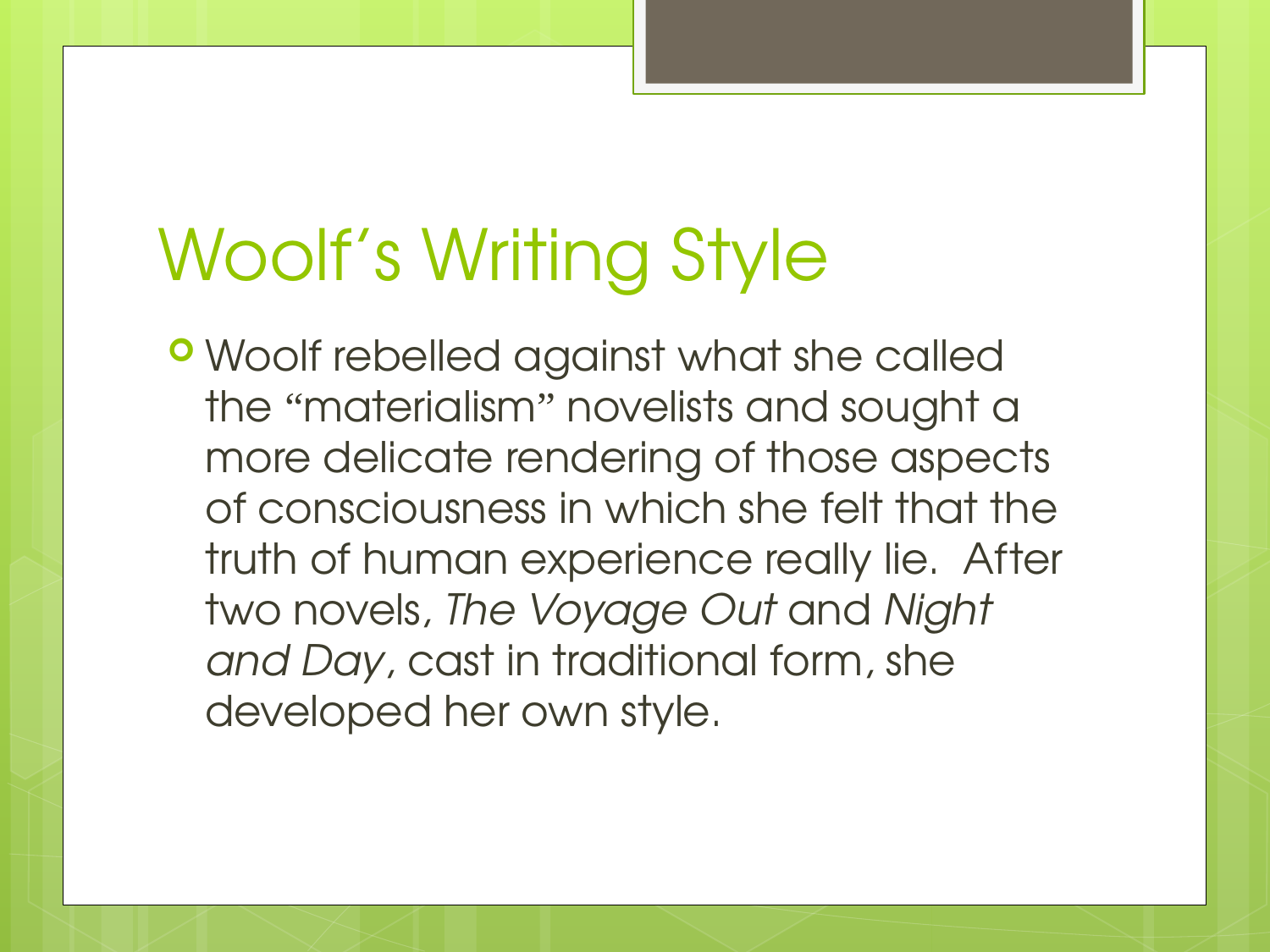

# Woolf’s Writing Style
Woolf rebelled against what she called the “materialism” novelists and sought a more delicate rendering of those aspects of consciousness in which she felt that the truth of human experience really lie.  After two novels, The Voyage Out and Night and Day, cast in traditional form, she developed her own style.